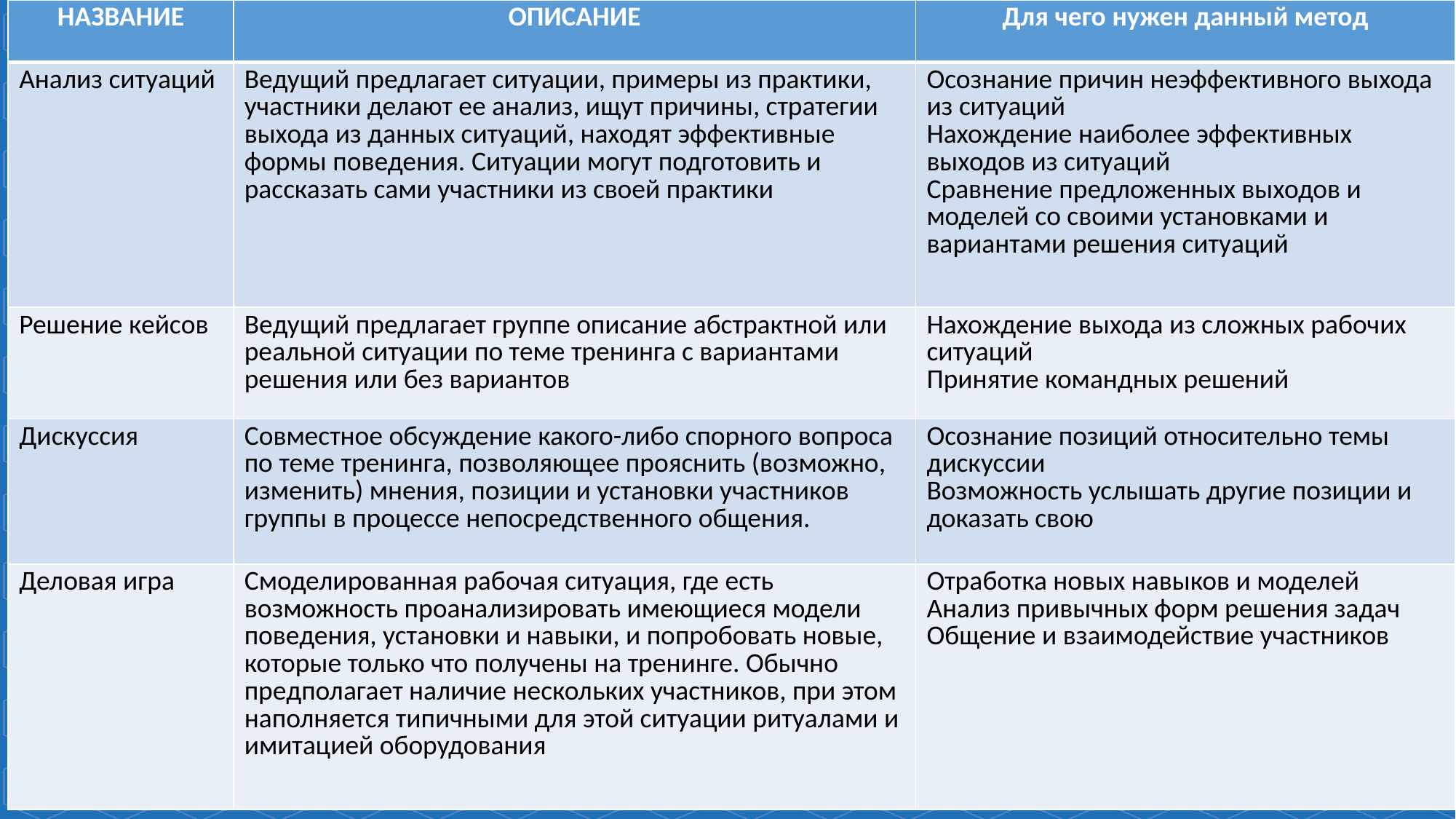

| НАЗВАНИЕ | ОПИСАНИЕ | Для чего нужен данный метод |
| --- | --- | --- |
| Анализ ситуаций | Ведущий предлагает ситуации, примеры из практики, участники делают ее анализ, ищут причины, стратегии выхода из данных ситуаций, находят эффективные формы поведения. Ситуации могут подготовить и рассказать сами участники из своей практики | Осознание причин неэффективного выхода из ситуаций Нахождение наиболее эффективных выходов из ситуаций Сравнение предложенных выходов и моделей со своими установками и вариантами решения ситуаций |
| Решение кейсов | Ведущий предлагает группе описание абстрактной или реальной ситуации по теме тренинга с вариантами решения или без вариантов | Нахождение выхода из сложных рабочих ситуаций Принятие командных решений |
| Дискуссия | Совместное обсуждение какого-либо спорного вопроса по теме тренинга, позволяющее прояснить (возможно, изменить) мнения, позиции и установки участников группы в процессе непосредственного общения. | Осознание позиций относительно темы дискуссии Возможность услышать другие позиции и доказать свою |
| Деловая игра | Смоделированная рабочая ситуация, где есть возможность проанализировать имеющиеся модели поведения, установки и навыки, и попробовать новые, которые только что получены на тренинге. Обычно предполагает наличие нескольких участников, при этом наполняется типичными для этой ситуации ритуалами и имитацией оборудования | Отработка новых навыков и моделей Анализ привычных форм решения задач Общение и взаимодействие участников |